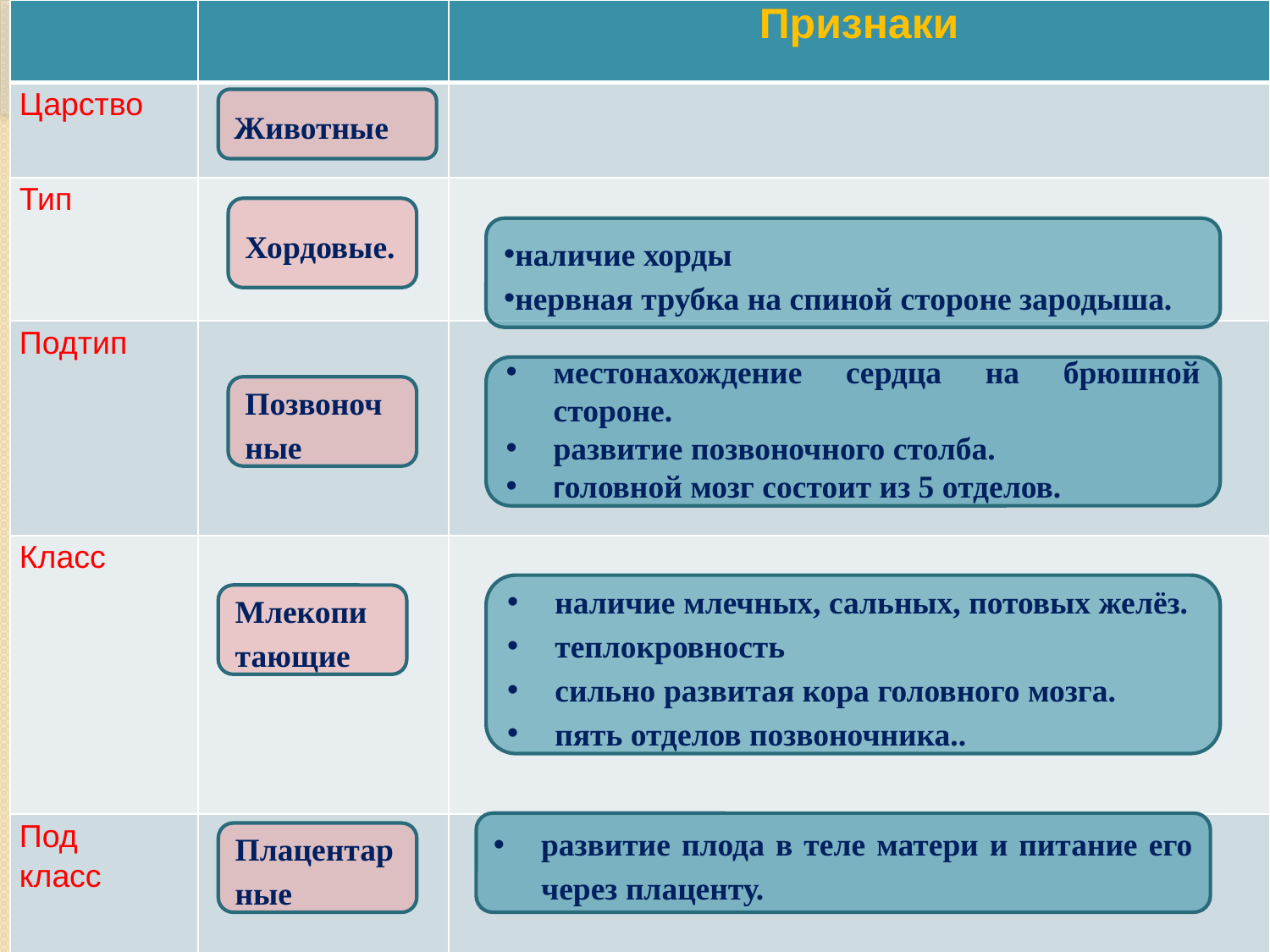

|  |  | Признаки |
| --- | --- | --- |
| Царство |  |  |
| Тип |  |  |
| Подтип |  |  |
| Класс |  |  |
| Под класс |  |  |

Животные
Хордовые.
наличие хорды
нервная трубка на спиной стороне зародыша.

местонахождение сердца на брюшной стороне.
развитие позвоночного столба.
головной мозг состоит из 5 отделов.

Позвоноч
ные
наличие млечных, сальных, потовых желёз.
теплокровность
сильно развитая кора головного мозга.
пять отделов позвоночника..
Млекопи
тающие
развитие плода в теле матери и питание его через плаценту.
Плацентарные